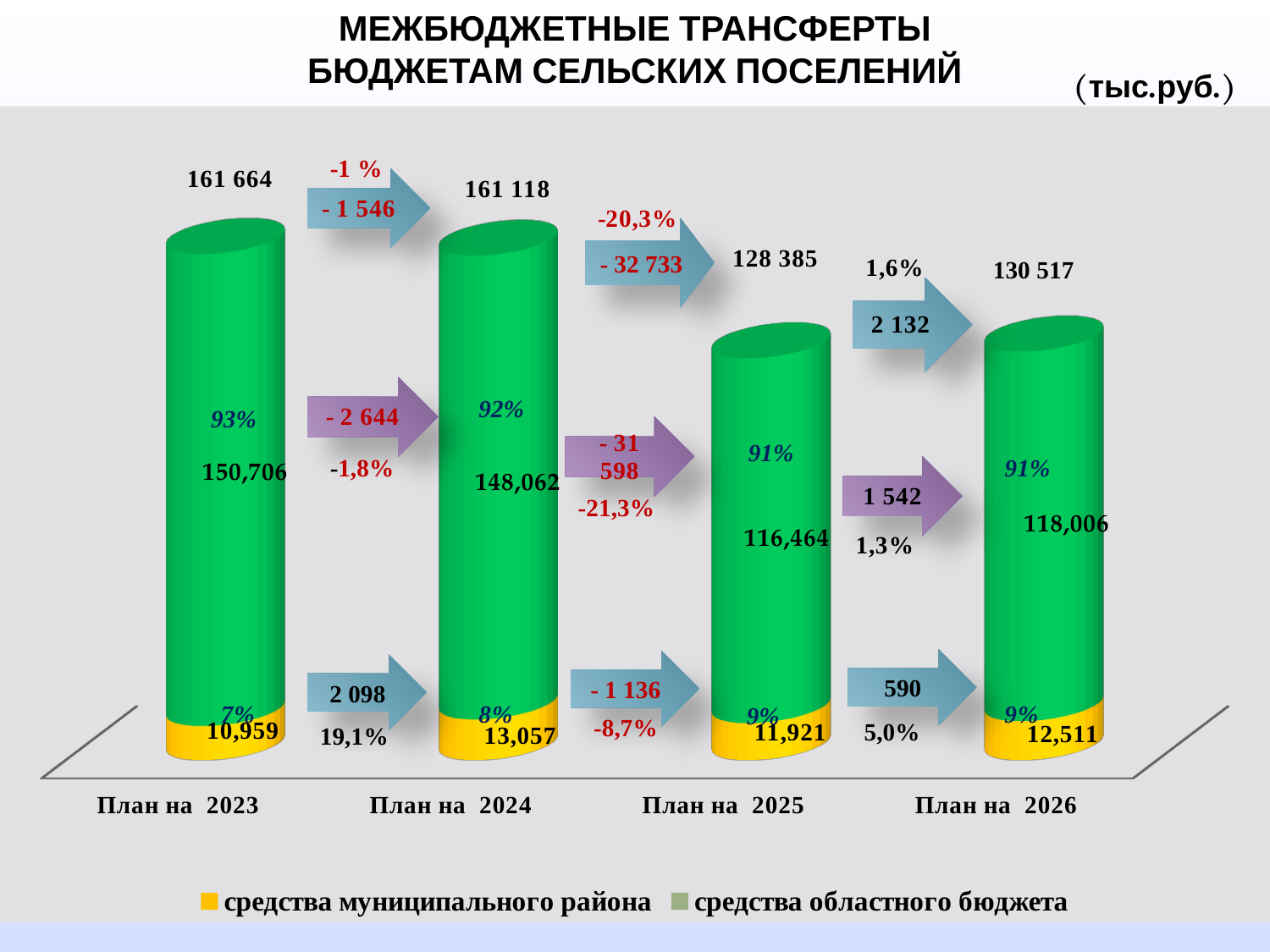

МЕЖБЮДЖЕТНЫЕ ТРАНСФЕРТЫ
БЮДЖЕТАМ СЕЛЬСКИХ ПОСЕЛЕНИЙ
(тыс.руб.)

[unsupported chart]

- 32 733
130 517
92%
93%
91%
-1,8%
91%
-21,3%
590
- 1 136
2 098
9%
-8,7%
5,0%
19,1%